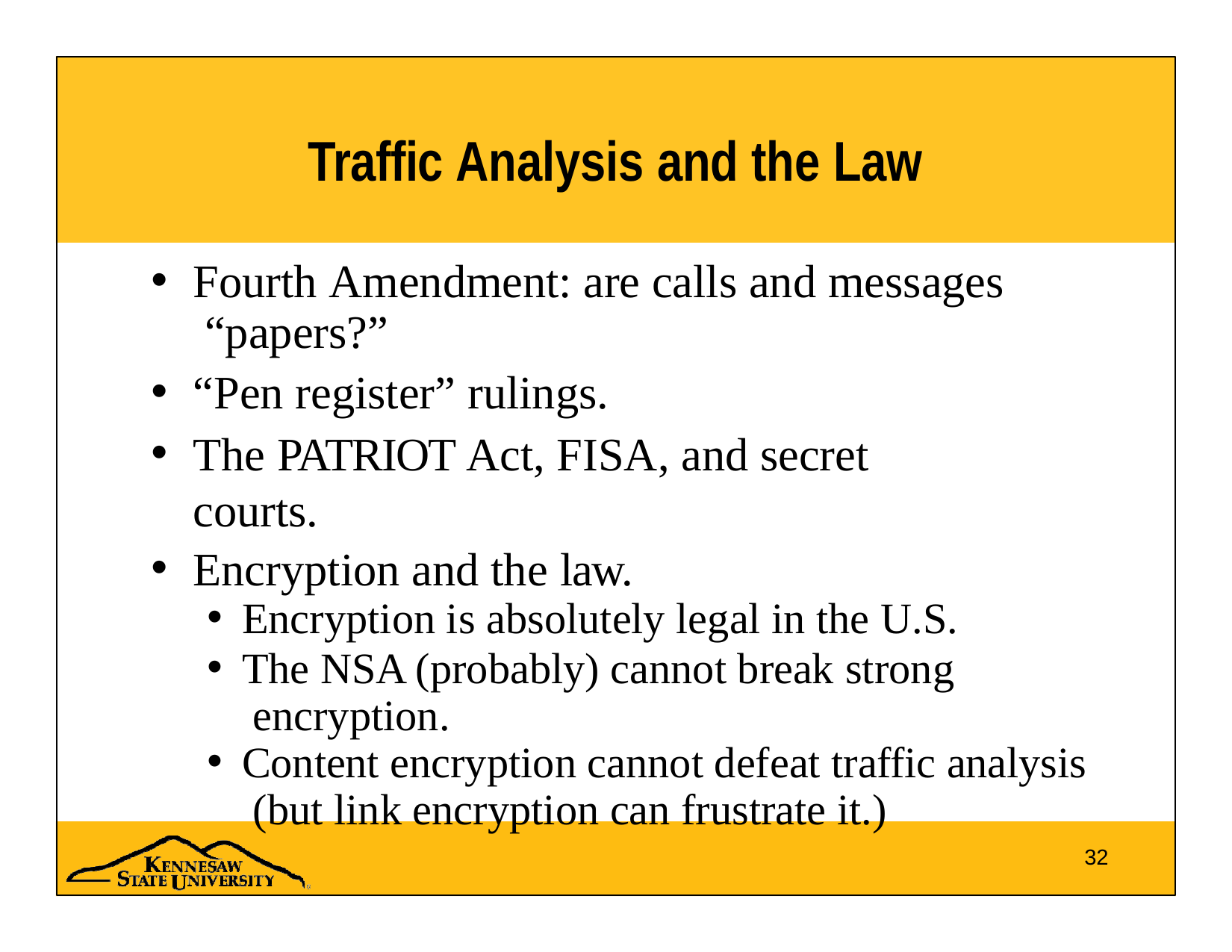

# Traffic Analysis and the Law
Fourth Amendment: are calls and messages  “papers?”
“Pen register” rulings.
The PATRIOT Act, FISA, and secret courts.
Encryption and the law.
Encryption is absolutely legal in the U.S.
The NSA (probably) cannot break strong  encryption.
Content encryption cannot defeat traffic analysis  (but link encryption can frustrate it.)

32